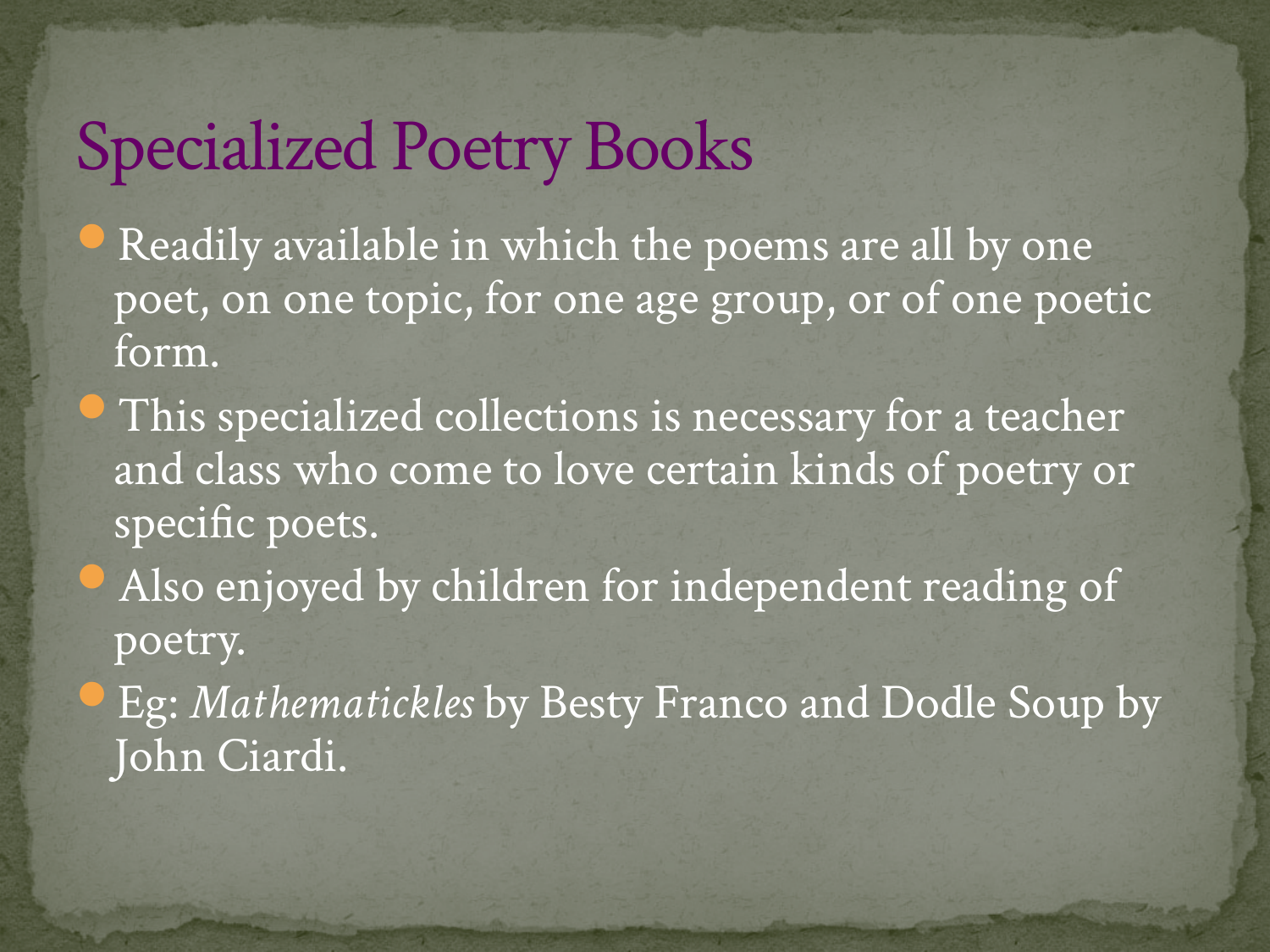

# Specialized Poetry Books
Readily available in which the poems are all by one poet, on one topic, for one age group, or of one poetic form.
This specialized collections is necessary for a teacher and class who come to love certain kinds of poetry or specific poets.
Also enjoyed by children for independent reading of poetry.
Eg: Mathematickles by Besty Franco and Dodle Soup by John Ciardi.